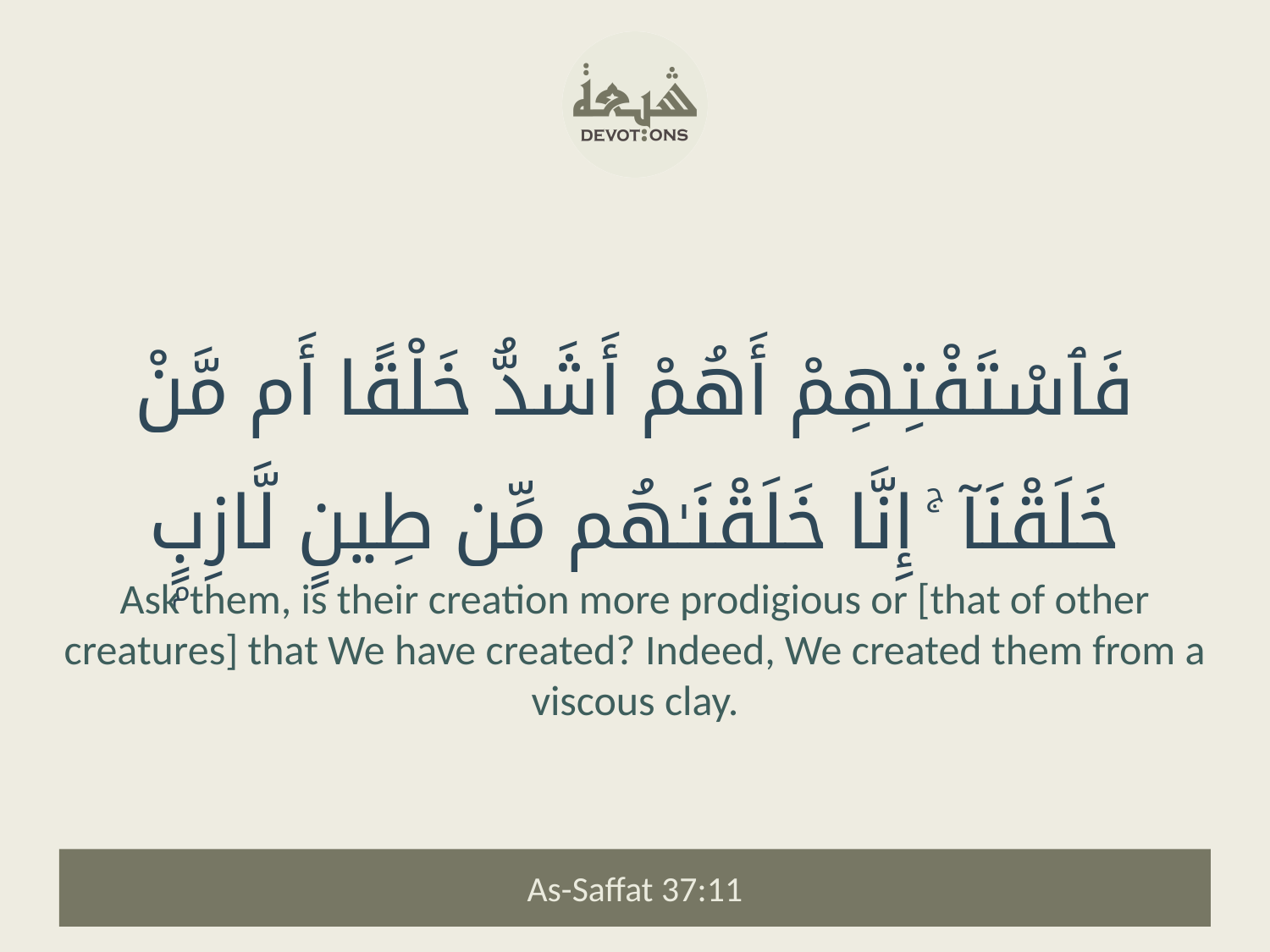

فَٱسْتَفْتِهِمْ أَهُمْ أَشَدُّ خَلْقًا أَم مَّنْ خَلَقْنَآ ۚ إِنَّا خَلَقْنَـٰهُم مِّن طِينٍ لَّازِبٍۭ
Ask them, is their creation more prodigious or [that of other creatures] that We have created? Indeed, We created them from a viscous clay.
As-Saffat 37:11